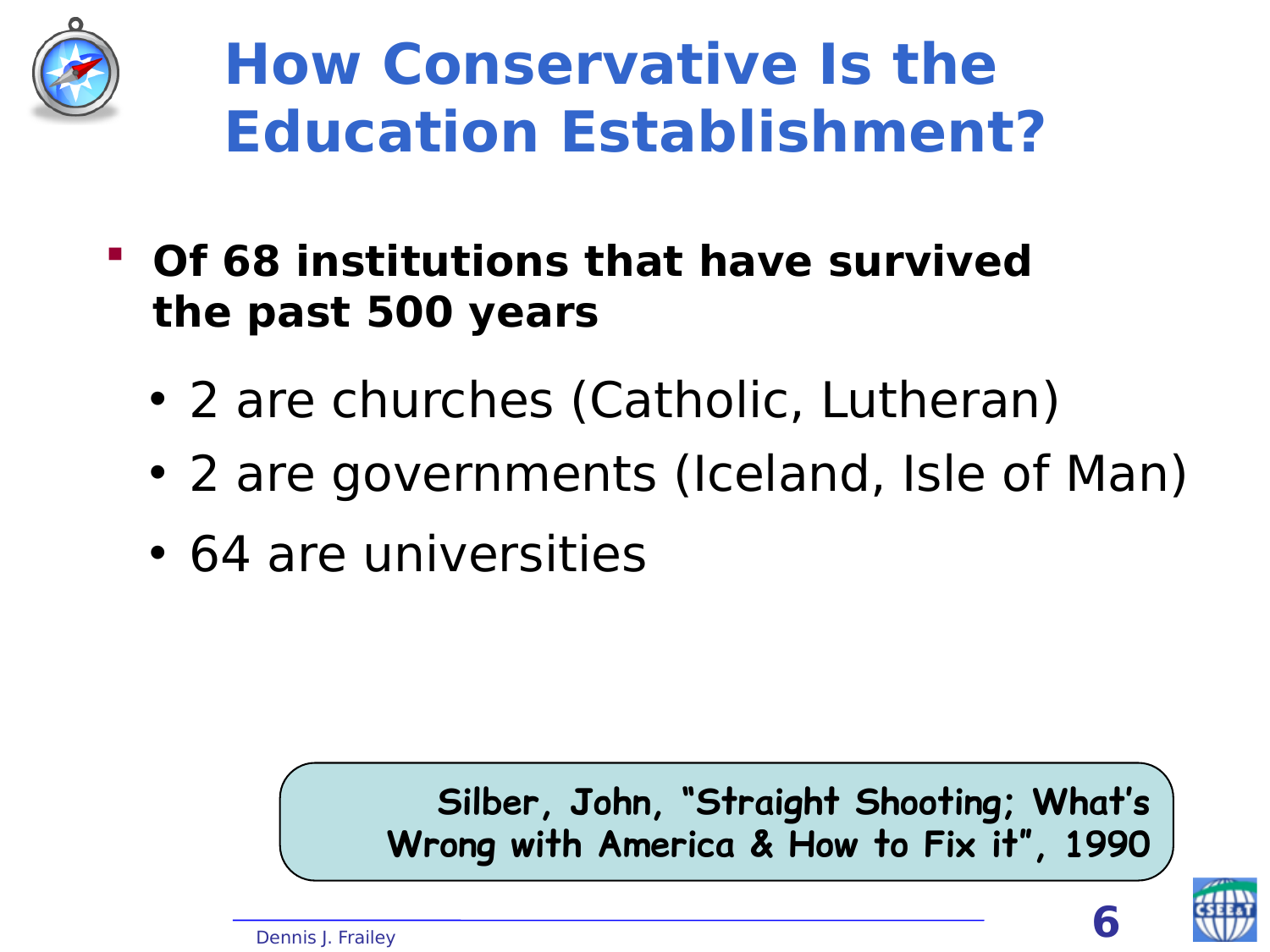

# How Conservative Is the Education Establishment?
Of 68 institutions that have survived the past 500 years

2 are churches (Catholic, Lutheran)
2 are governments (Iceland, Isle of Man)
64 are universities
Silber, John, “Straight Shooting; What’s Wrong with America & How to Fix it”, 1990